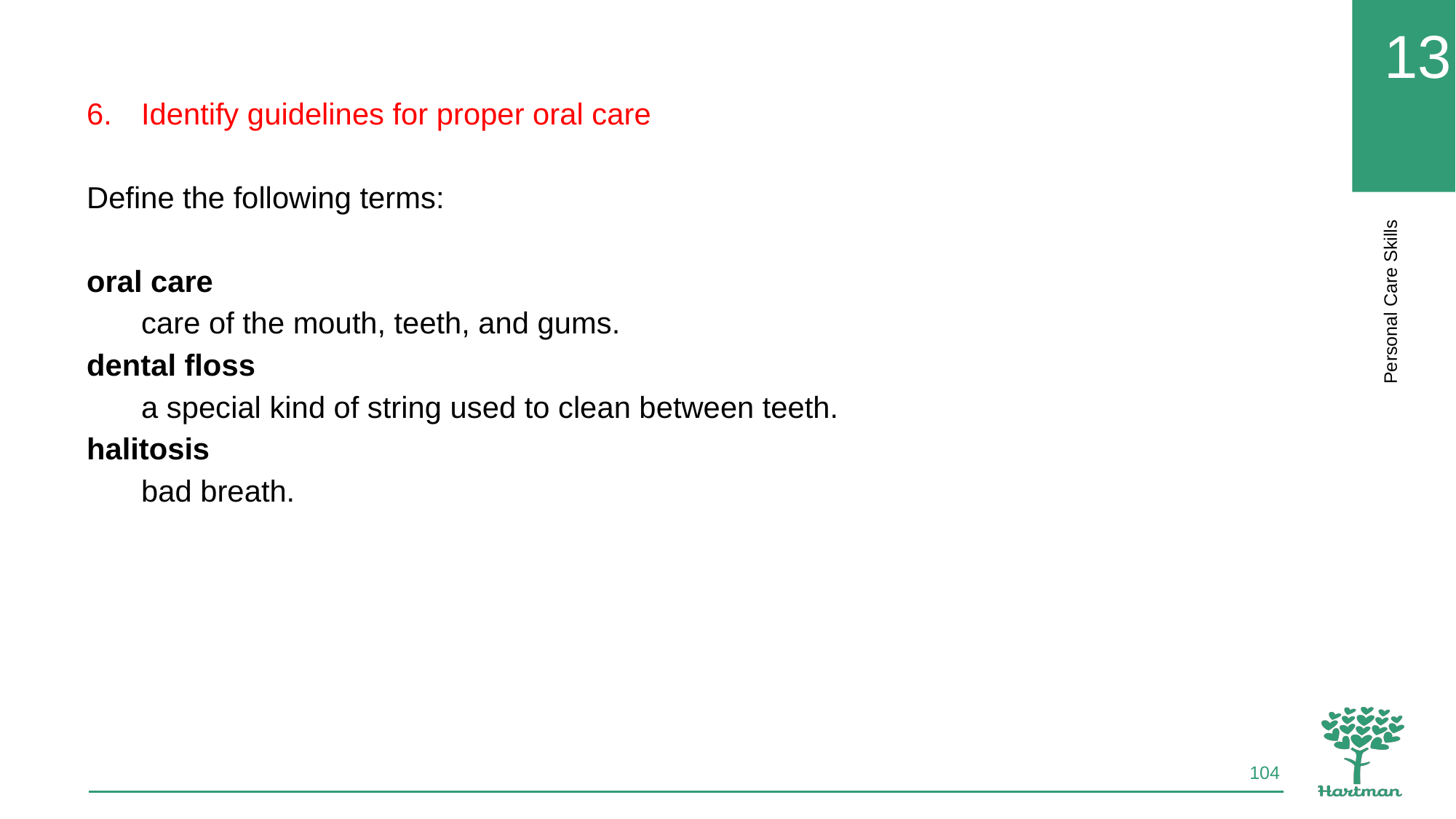

Identify guidelines for proper oral care

Define the following terms:

oral care
care of the mouth, teeth, and gums.
dental floss
a special kind of string used to clean between teeth.
halitosis
bad breath.

104